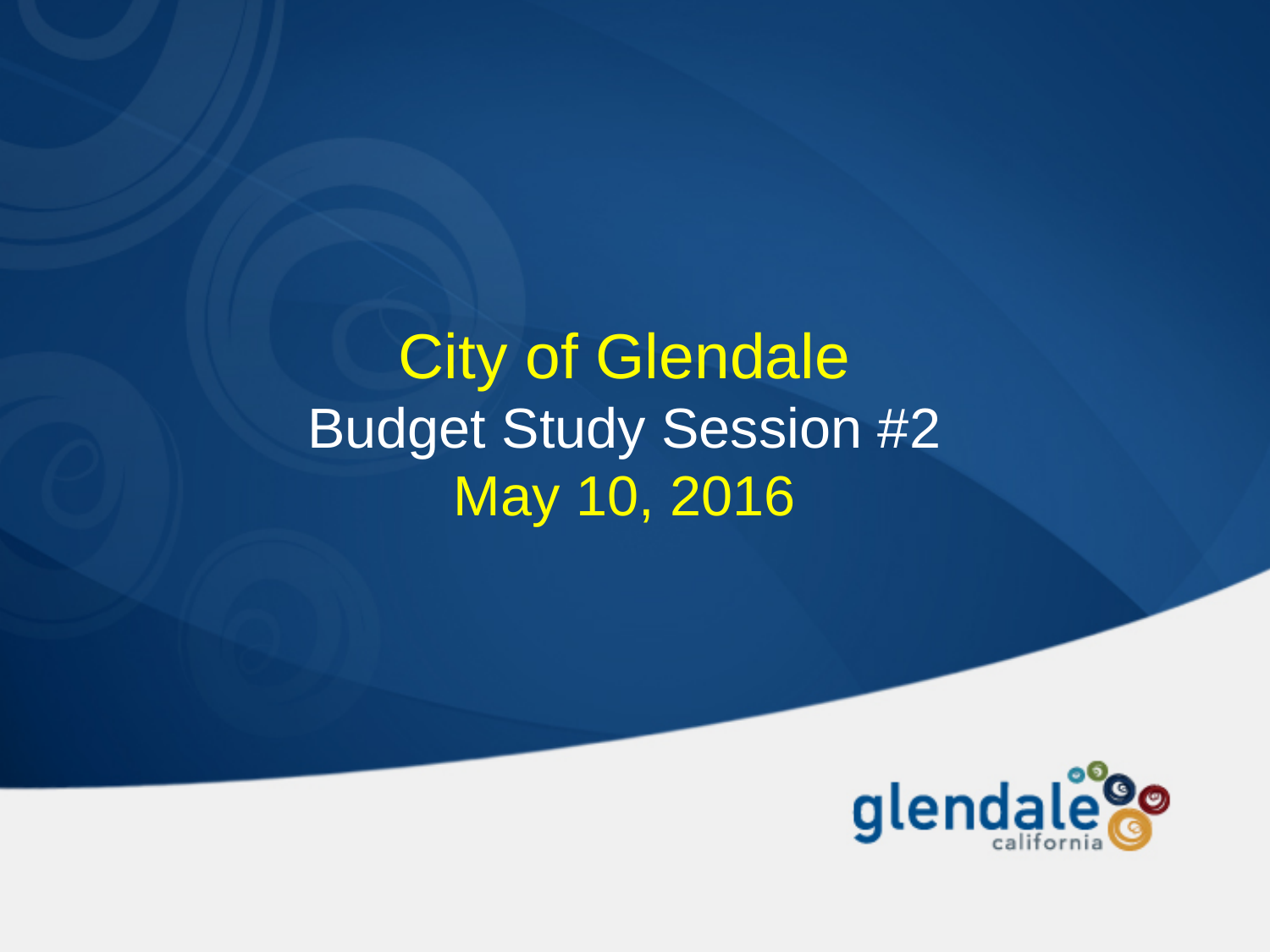

City of Glendale
Budget Study Session #2
May 10, 2016